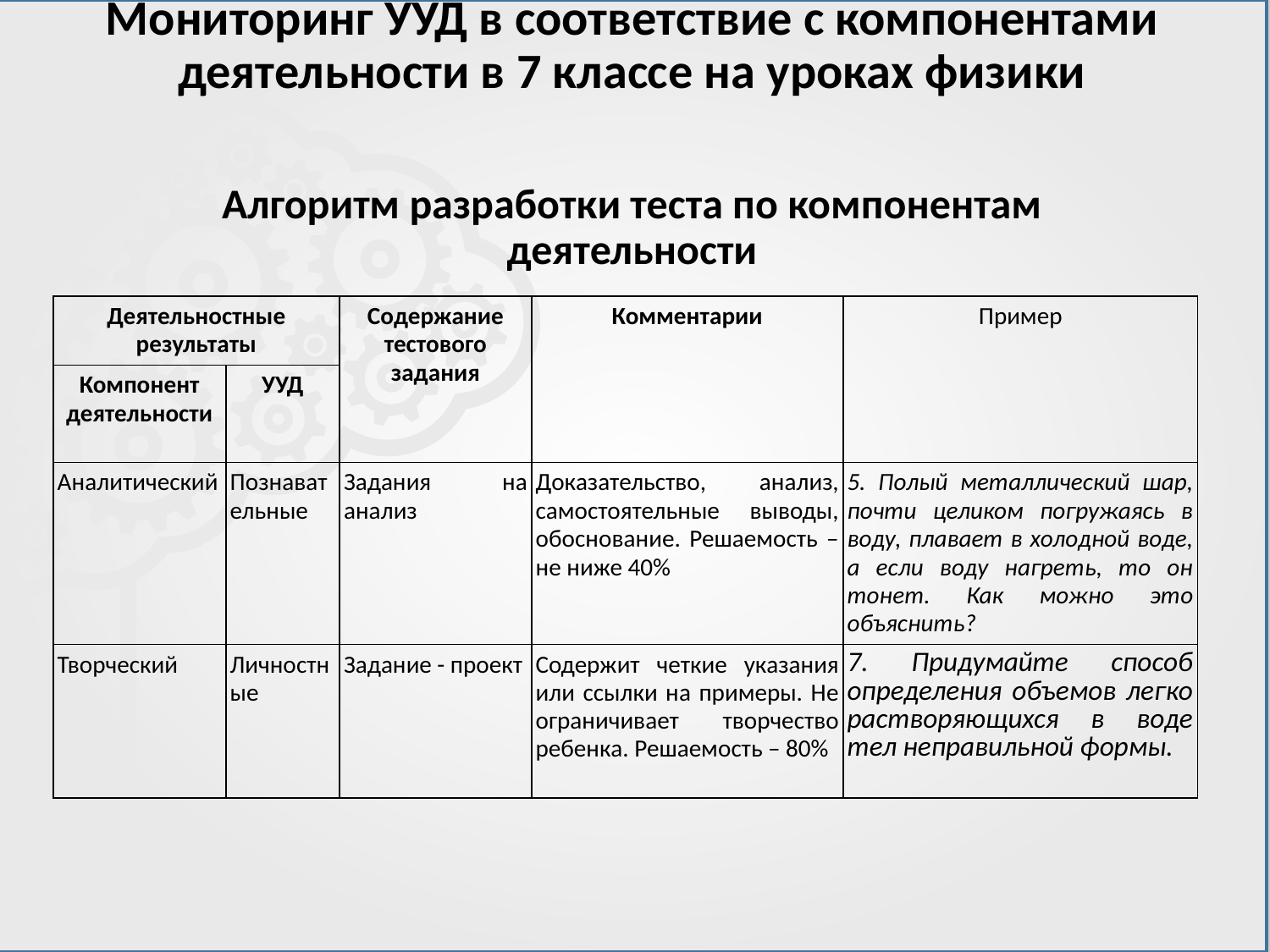

# Мониторинг УУД в соответствие с компонентами деятельности в 7 классе на уроках физики Алгоритм разработки теста по компонентам деятельности
| Деятельностные результаты |  | Содержание тестового задания | Комментарии | Пример |
| --- | --- | --- | --- | --- |
| Компонент деятельности | УУД |  |  |  |
| Аналитический | Познавательные | Задания на анализ | Доказательство, анализ, самостоятельные выводы, обоснование. Решаемость – не ниже 40% | 5. Полый металлический шар, почти целиком погружаясь в воду, плавает в холодной воде, а если воду нагреть, то он тонет. Как можно это объяснить? |
| Творческий | Личностные | Задание - проект | Содержит четкие указания или ссылки на примеры. Не ограничивает творчество ребенка. Решаемость – 80% | 7. Придумайте способ определения объемов легко растворяющихся в воде тел неправильной формы. |